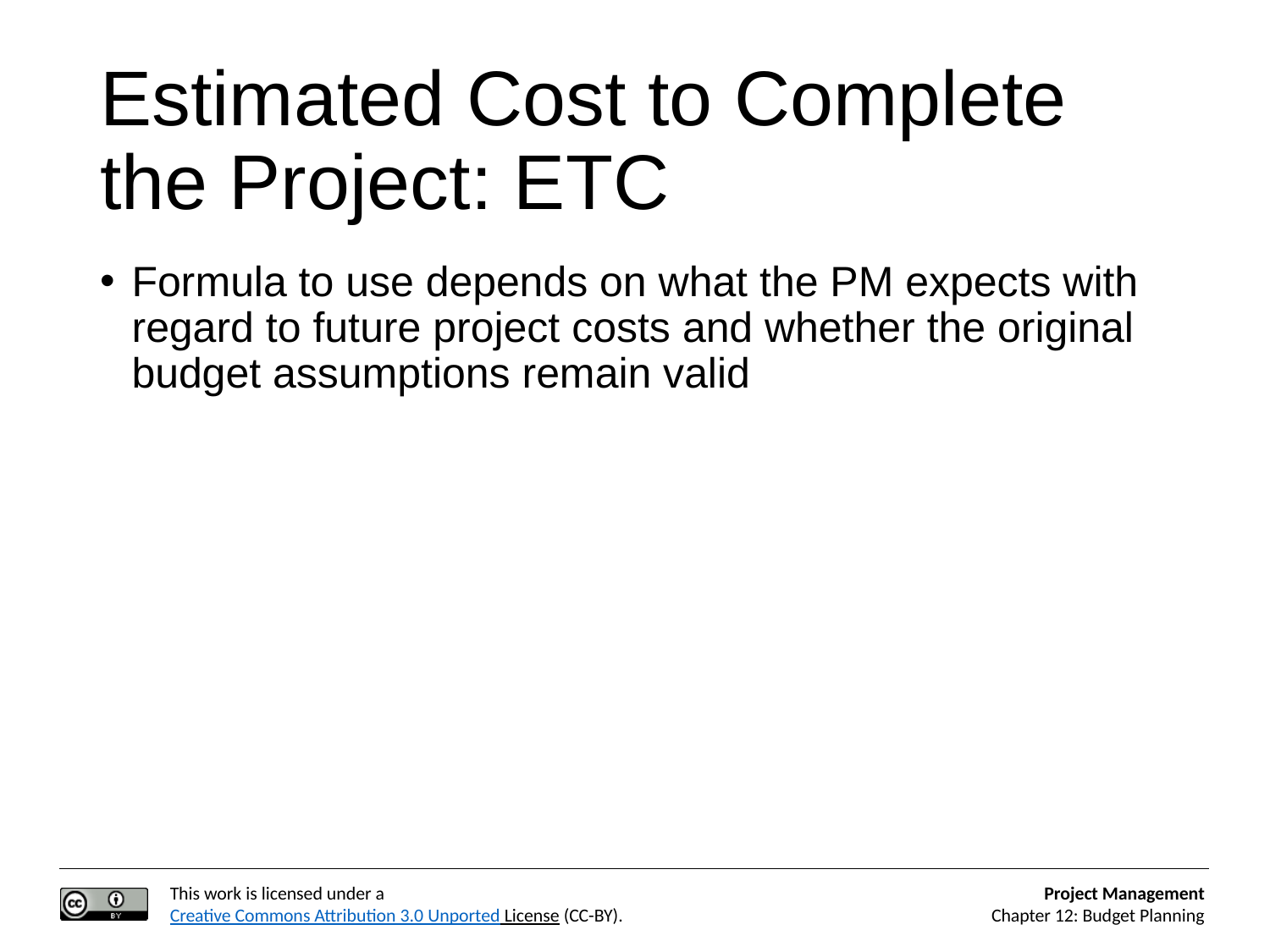

# Estimated Cost to Complete the Project: ETC
Formula to use depends on what the PM expects with regard to future project costs and whether the original budget assumptions remain valid